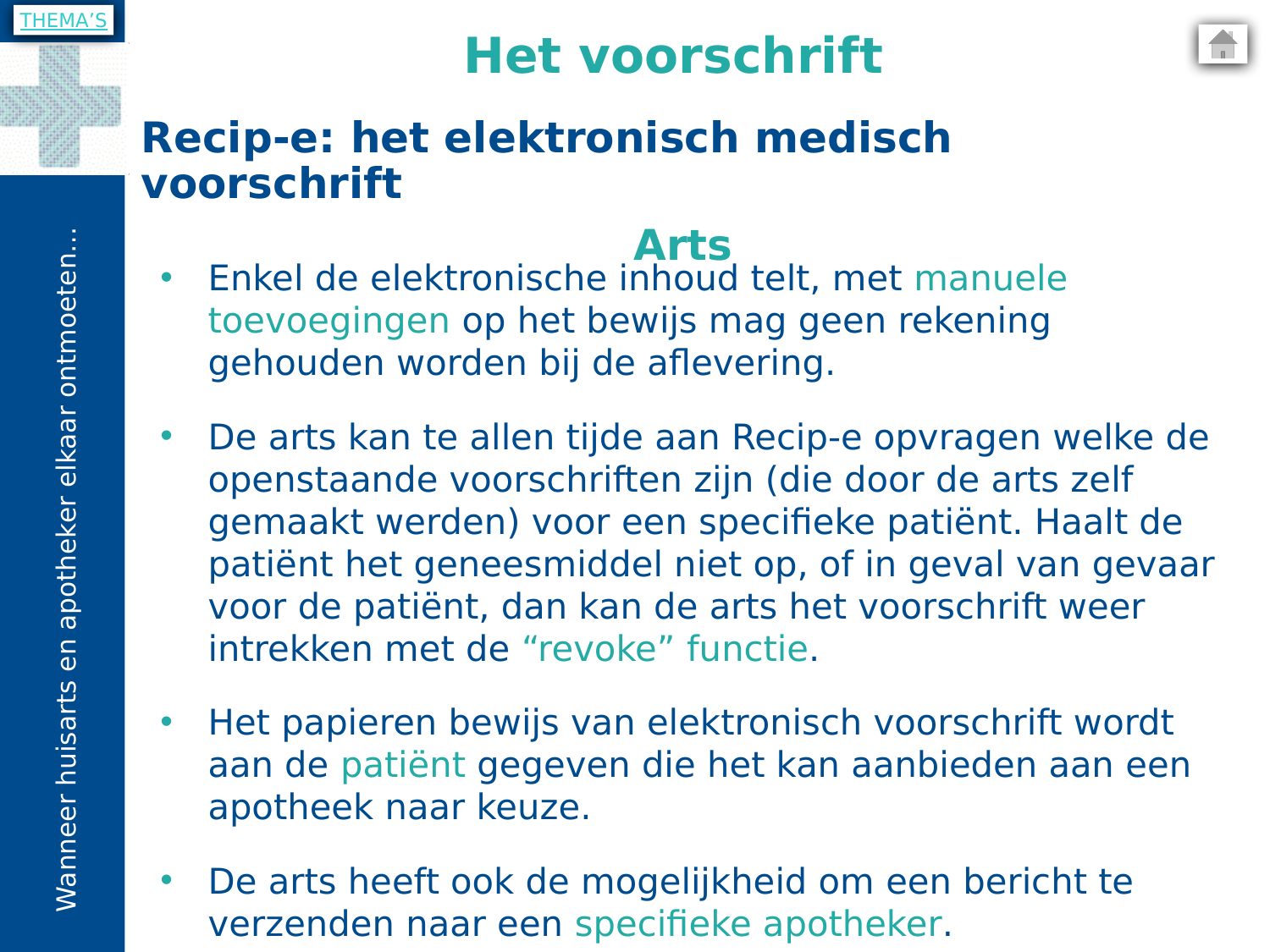

THEMA’S
Het voorschrift

Recip-e: het elektronisch medisch voorschrift
Arts
Enkel de elektronische inhoud telt, met manuele toevoegingen op het bewijs mag geen rekening gehouden worden bij de aflevering.
De arts kan te allen tijde aan Recip-e opvragen welke de openstaande voorschriften zijn (die door de arts zelf gemaakt werden) voor een specifieke patiënt. Haalt de patiënt het geneesmiddel niet op, of in geval van gevaar voor de patiënt, dan kan de arts het voorschrift weer intrekken met de “revoke” functie.
Het papieren bewijs van elektronisch voorschrift wordt aan de patiënt gegeven die het kan aanbieden aan een apotheek naar keuze.
De arts heeft ook de mogelijkheid om een bericht te verzenden naar een specifieke apotheker.